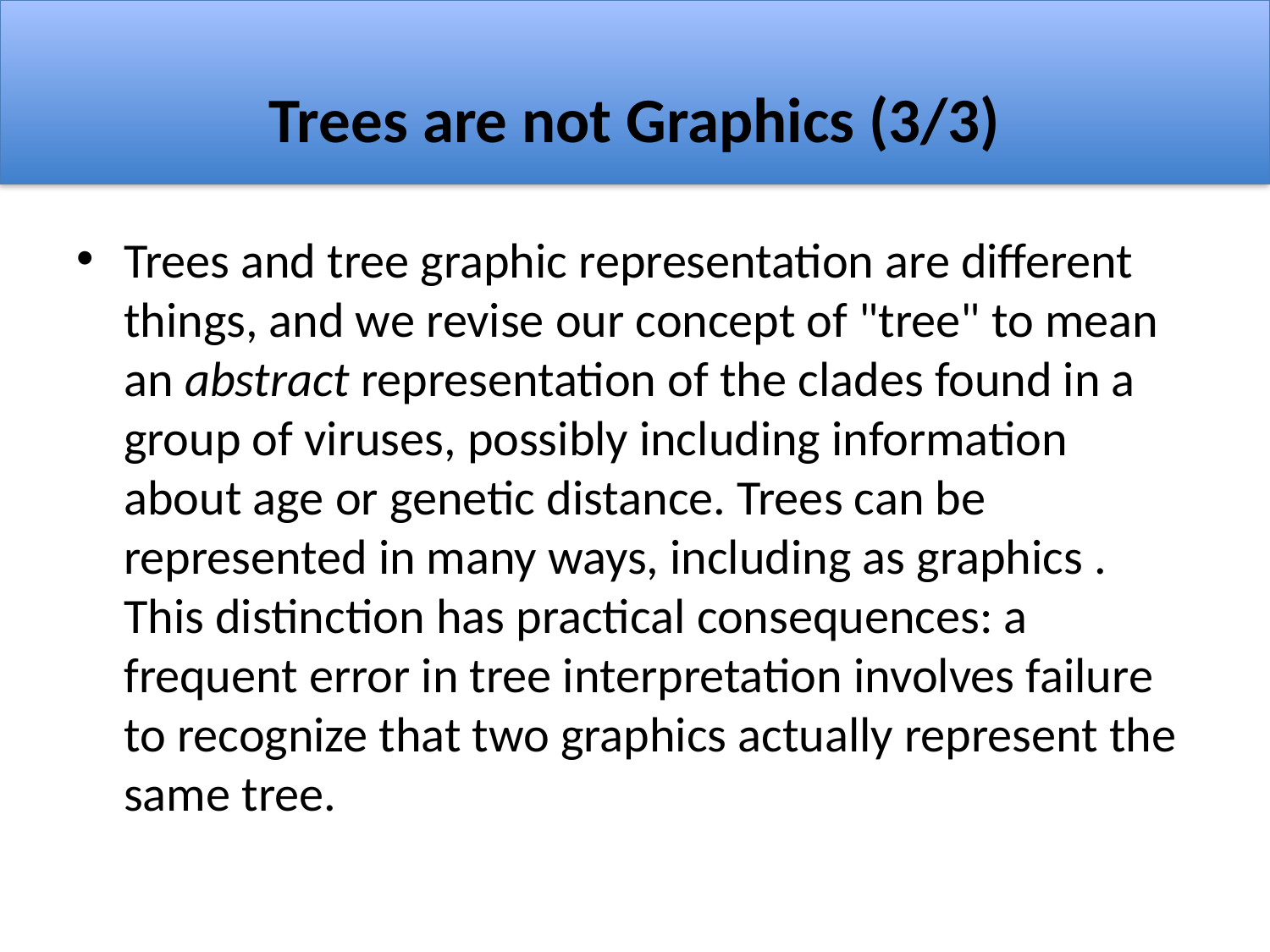

# Trees are not Graphics (3/3)
Trees and tree graphic representation are different things, and we revise our concept of "tree" to mean an abstract representation of the clades found in a group of viruses, possibly including information about age or genetic distance. Trees can be represented in many ways, including as graphics . This distinction has practical consequences: a frequent error in tree interpretation involves failure to recognize that two graphics actually represent the same tree.